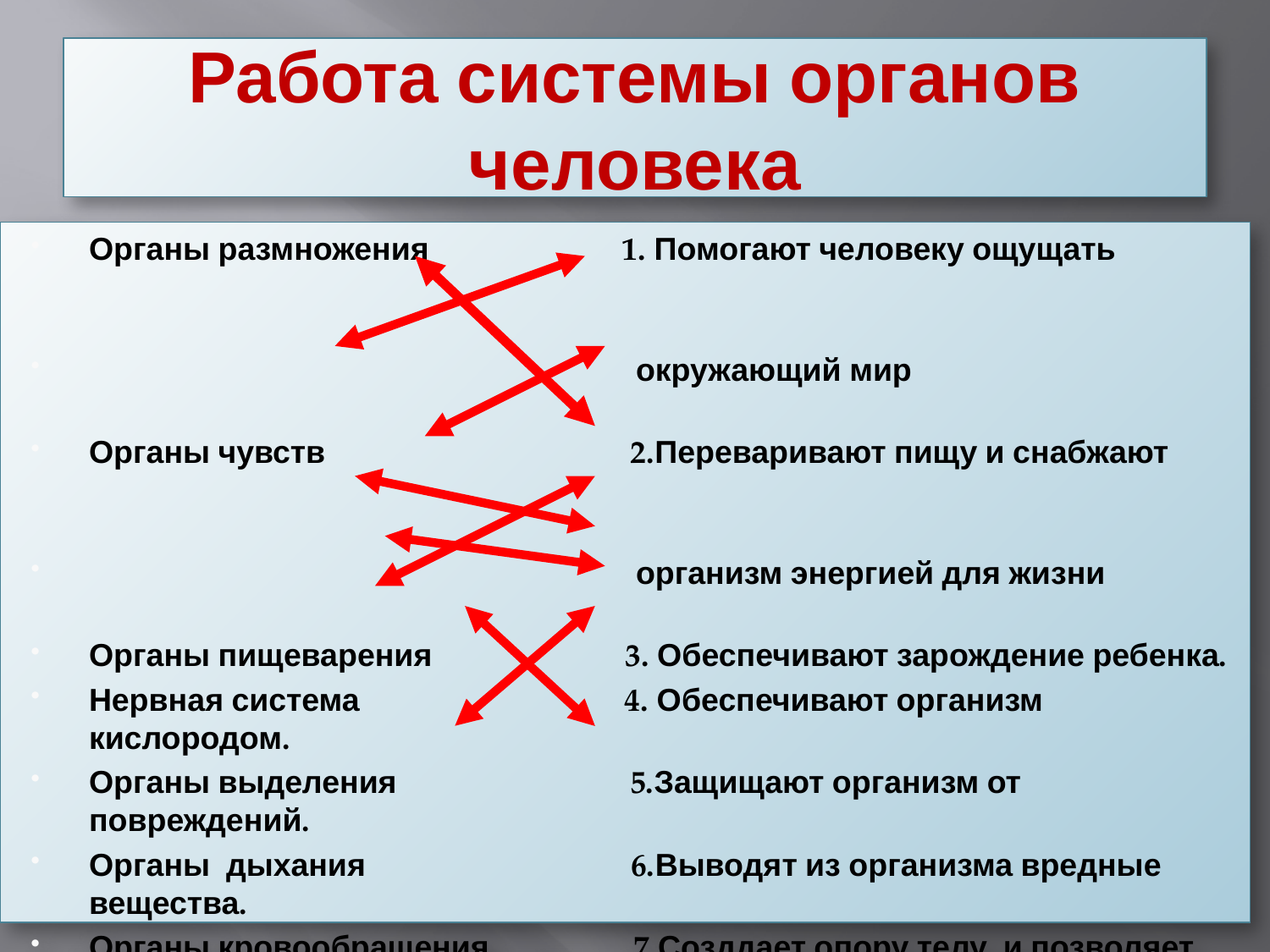

# Работа системы органов человека
Органы размножения                        1. Помогают человеку ощущать
                                                                    окружающий мир
Органы чувств                                      2.Переваривают пищу и снабжают
                                                                    организм энергией для жизни
Органы пищеварения                        3. Обеспечивают зарождение ребенка.
Нервная система                                 4. Обеспечивают организм кислородом.
Органы выделения                             5.Защищают организм от повреждений.
Органы  дыхания                                 6.Выводят из организма вредные вещества.
Органы кровообращения                  7.Созддает опору телу, и позволяет человеку
                                                                     двигаться.
Опорно-двигательная система         8.Переносят одни вещества к клеткам тела,
                                                                      другие из клеток.